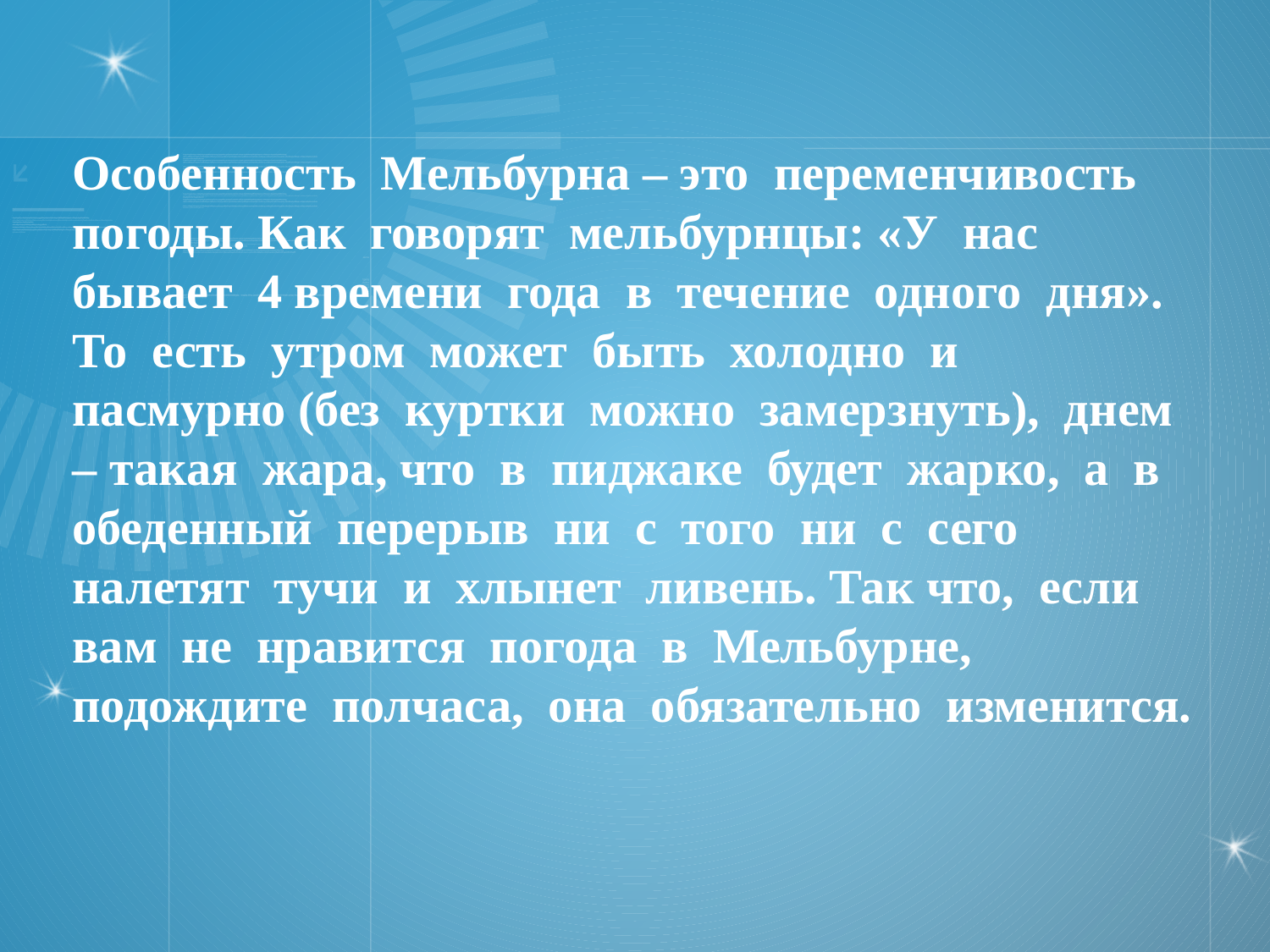

# Особенность  Мельбурна – это  переменчивость  погоды. Как  говорят  мельбурнцы: «У  нас  бывает  4 времени  года  в  течение  одного  дня». То  есть  утром  может  быть  холодно  и  пасмурно (без  куртки  можно  замерзнуть),  днем – такая  жара, что  в  пиджаке  будет  жарко,  а  в  обеденный  перерыв  ни  с  того  ни  с  сего  налетят  тучи  и  хлынет  ливень. Так что,  если  вам  не  нравится  погода  в  Мельбурне, подождите  полчаса,  она  обязательно  изменится.